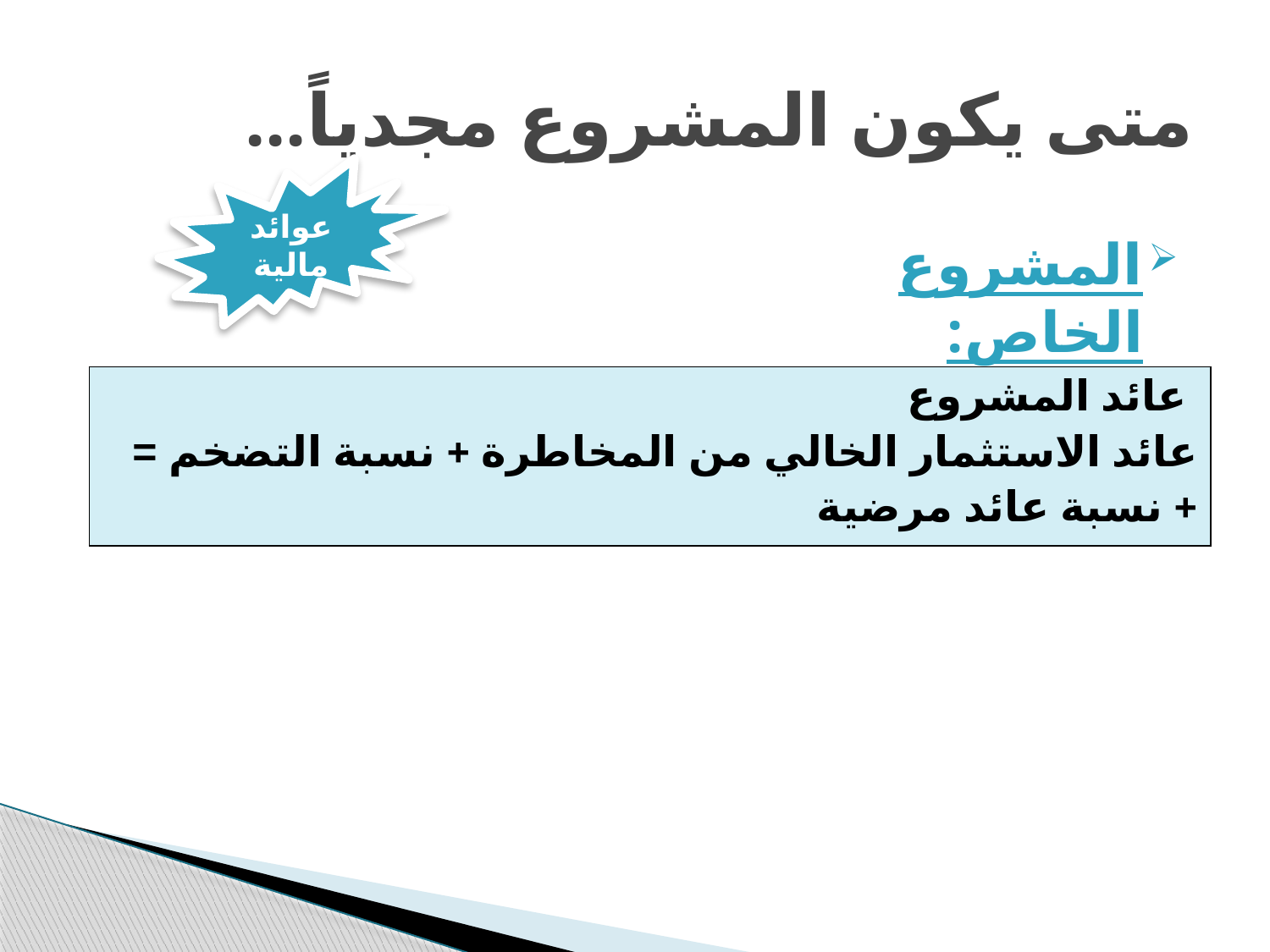

# متى يكون المشروع مجدياً...
عوائد مالية
المشروع الخاص:
| عائد المشروع = عائد الاستثمار الخالي من المخاطرة + نسبة التضخم + نسبة عائد مرضية |
| --- |